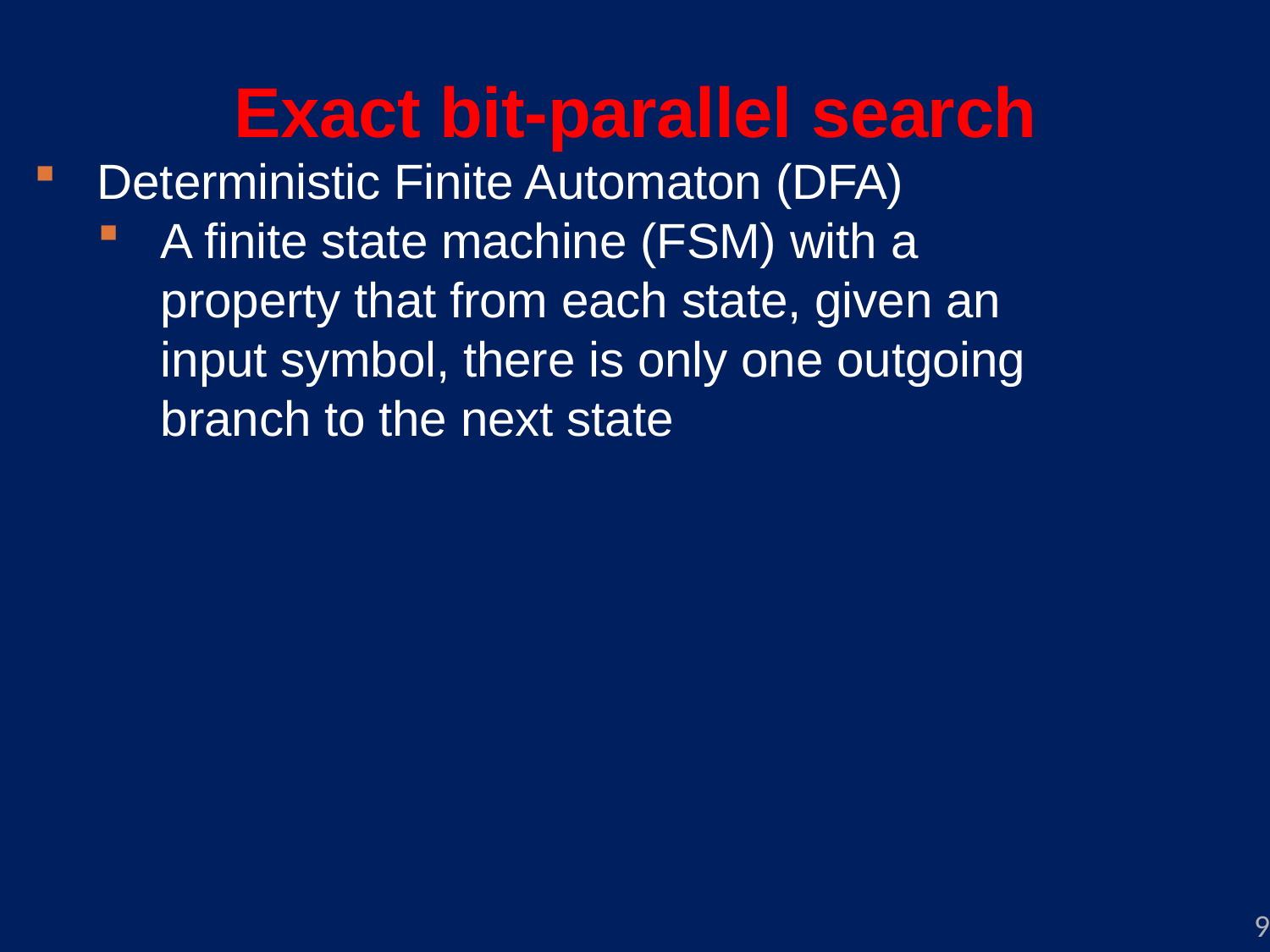

# Exact bit-parallel search
Deterministic Finite Automaton (DFA)
A finite state machine (FSM) with a property that from each state, given an input symbol, there is only one outgoing branch to the next state
9